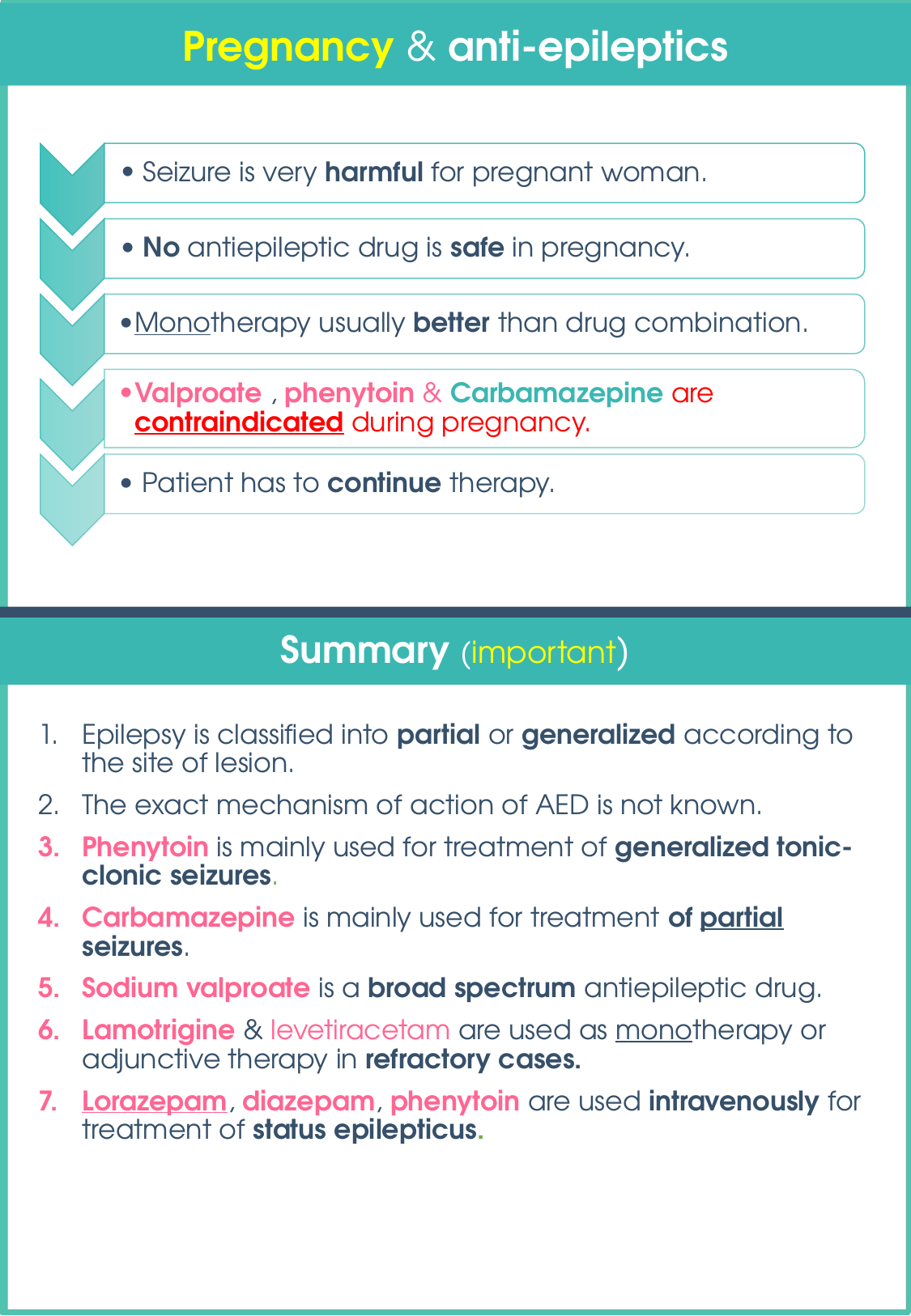

Pregnancy & anti-epileptics

Seizure is very harmful for pregnant woman.

No antiepileptic drug is safe in pregnancy.

Monotherapy usually better than drug combination.

Valproate , phenytoin & Carbamazepine are contraindicated during pregnancy.

Patient has to continue therapy.

(Summary (important
Epilepsy is classified into partial or generalized according to the site of lesion.
The exact mechanism of action of AED is not known.
Phenytoin is mainly used for treatment of generalized tonic-clonic seizures.
Carbamazepine is mainly used for treatment of partial seizures.
Sodium valproate is a broad spectrum antiepileptic drug.
Lamotrigine & levetiracetam are used as monotherapy or adjunctive therapy in refractory cases.
Lorazepam, diazepam, phenytoin are used intravenously for treatment of status epilepticus.